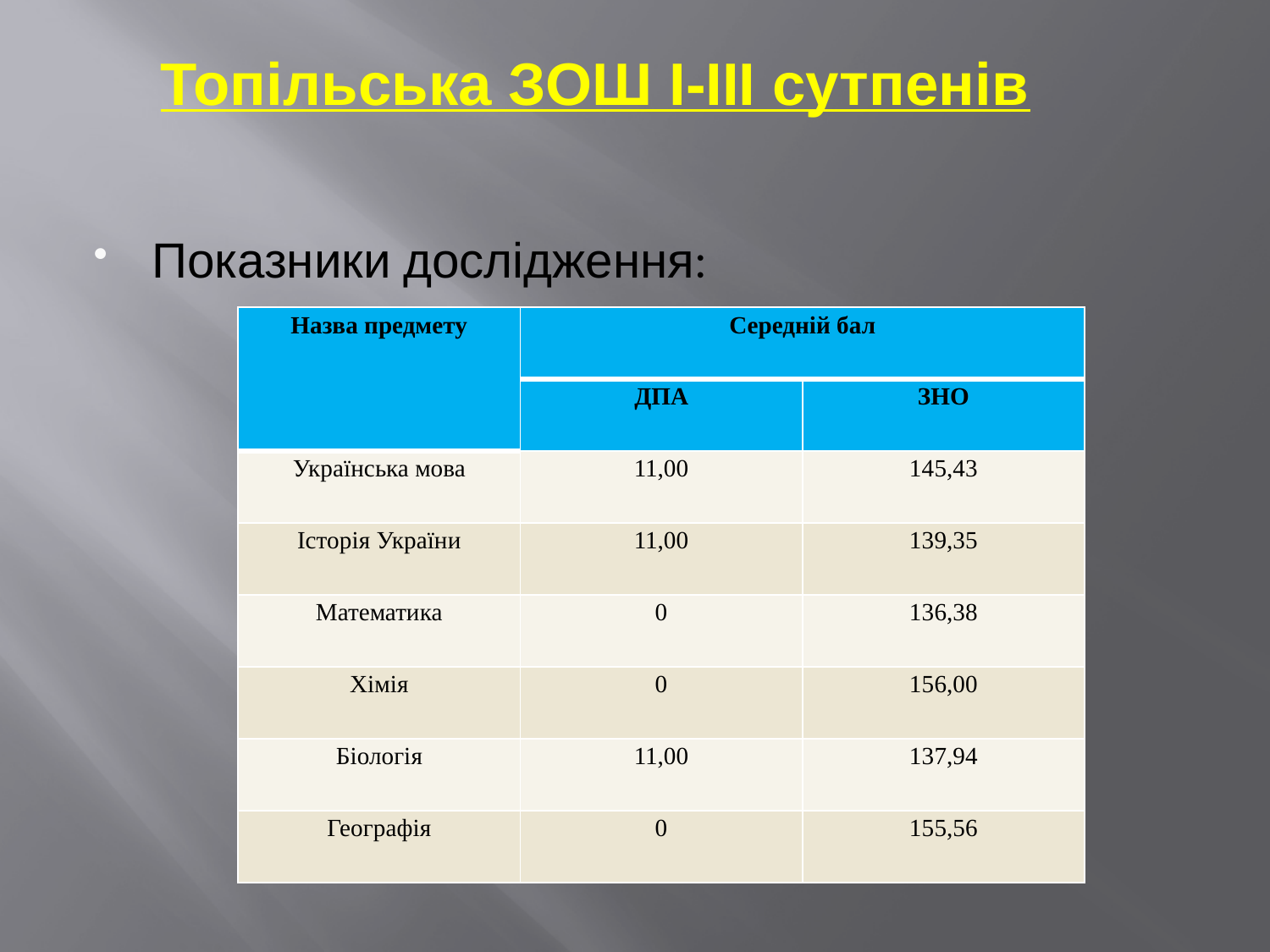

# Топільська ЗОШ І-ІІІ сутпенів
Показники дослідження:

| Назва предмету | Середній бал |  |
| --- | --- | --- |
|  | ДПА | ЗНО |
| Українська мова | 11,00 | 145,43 |
| Історія України | 11,00 | 139,35 |
| Математика | 0 | 136,38 |
| Хімія | 0 | 156,00 |
| Біологія | 11,00 | 137,94 |
| Географія | 0 | 155,56 |